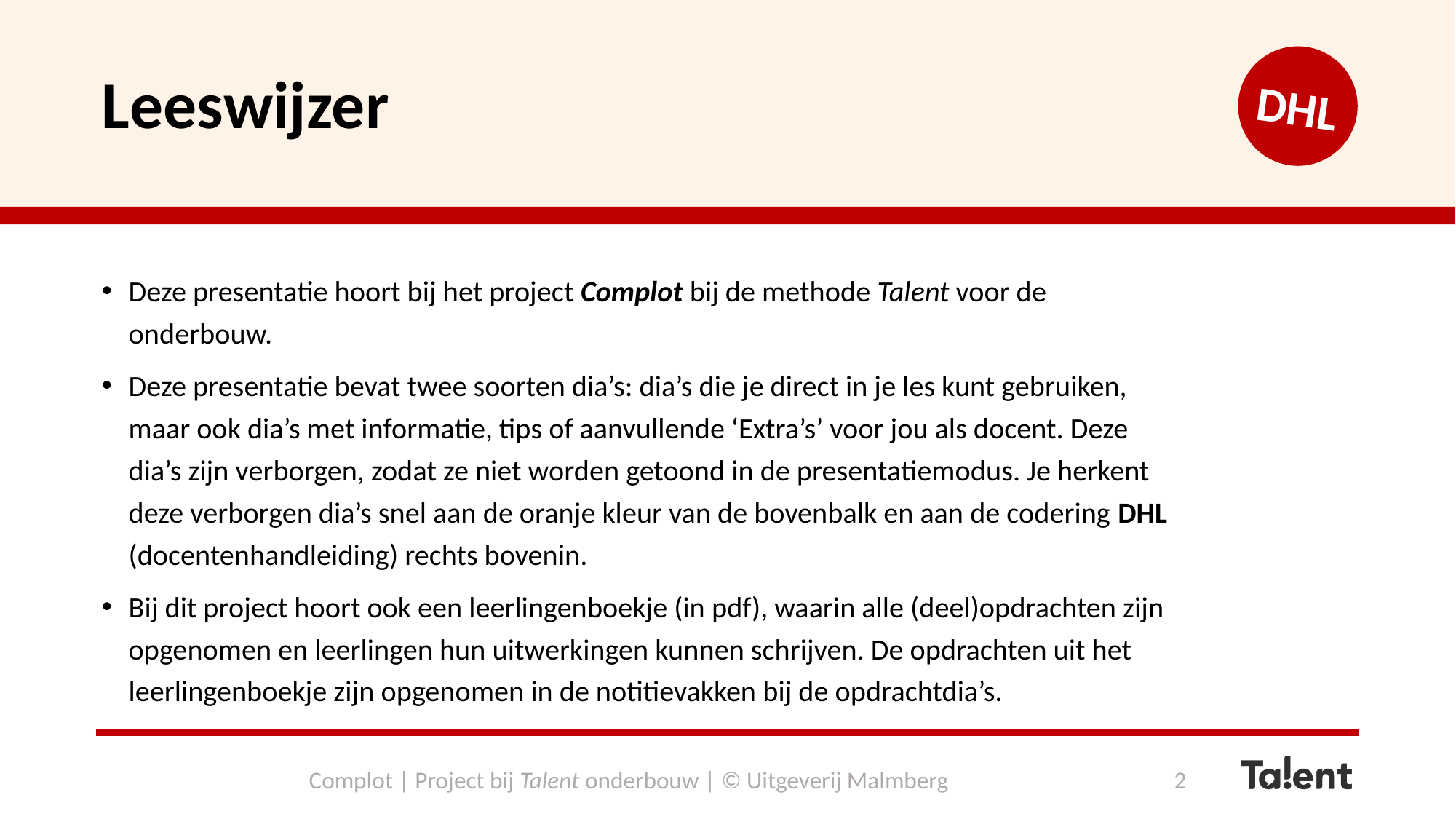

# Leeswijzer
DHL
Deze presentatie hoort bij het project Complot bij de methode Talent voor de onderbouw.
Deze presentatie bevat twee soorten dia’s: dia’s die je direct in je les kunt gebruiken, maar ook dia’s met informatie, tips of aanvullende ‘Extra’s’ voor jou als docent. Deze dia’s zijn verborgen, zodat ze niet worden getoond in de presentatiemodus. Je herkent deze verborgen dia’s snel aan de oranje kleur van de bovenbalk en aan de codering DHL (docentenhandleiding) rechts bovenin.
Bij dit project hoort ook een leerlingenboekje (in pdf), waarin alle (deel)opdrachten zijn opgenomen en leerlingen hun uitwerkingen kunnen schrijven. De opdrachten uit het leerlingenboekje zijn opgenomen in de notitievakken bij de opdrachtdia’s.
Complot | Project bij Talent onderbouw | © Uitgeverij Malmberg
2